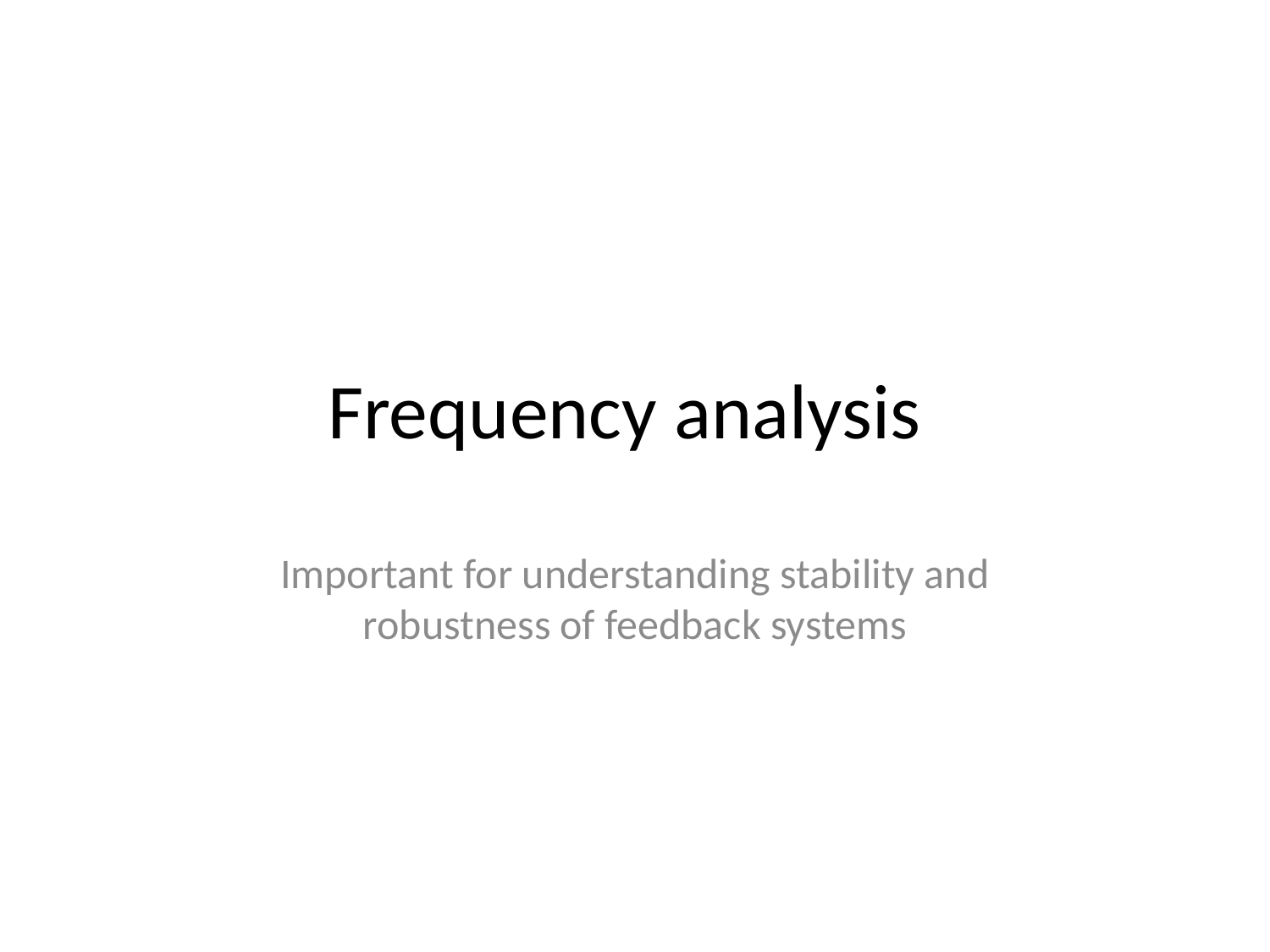

# Frequency analysis
Important for understanding stability and robustness of feedback systems
TexPoint fonts used in EMF.
Read the TexPoint manual before you delete this box.: AAAAAAAAAA